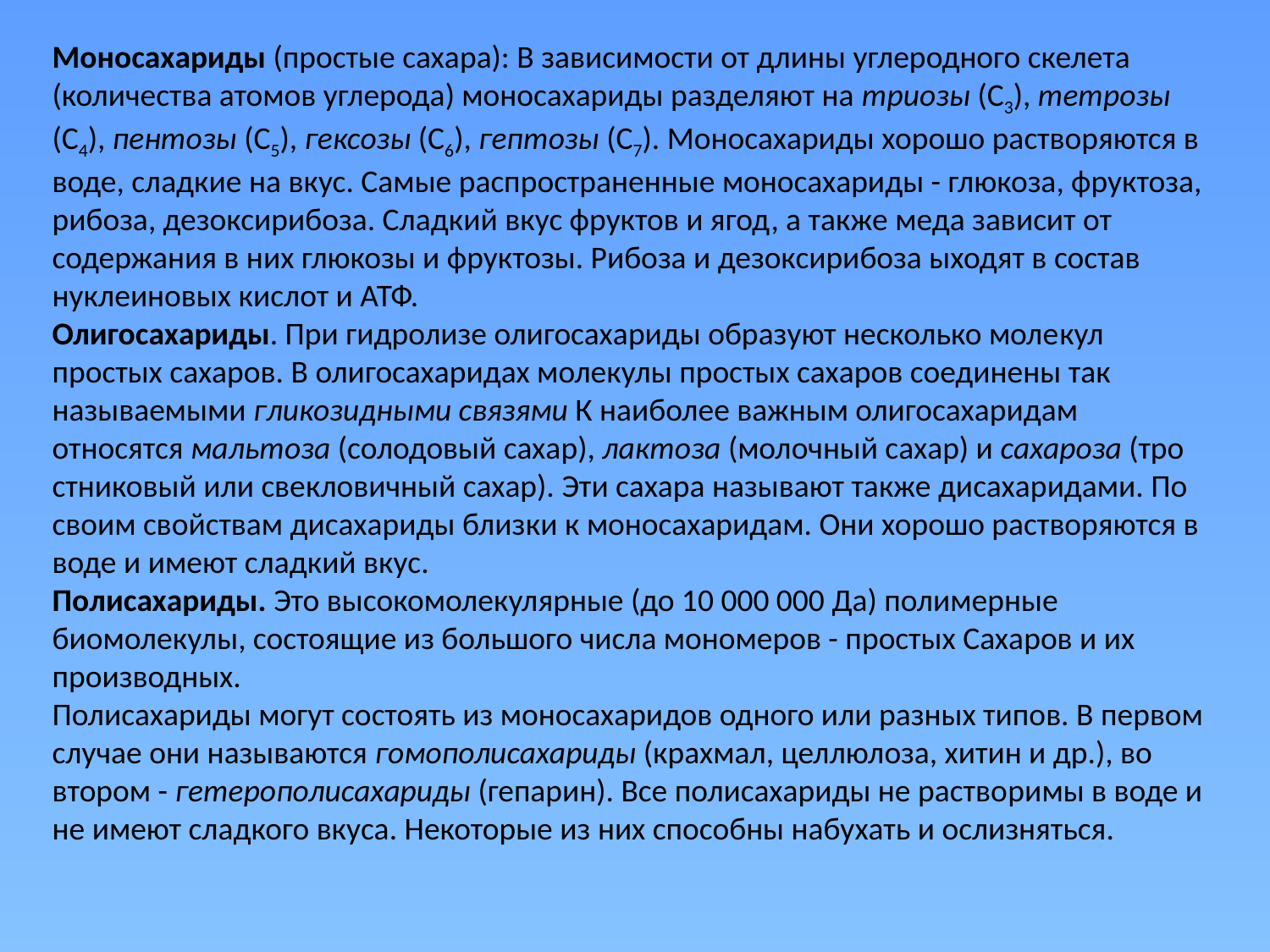

Моносахариды (простые сахара): В зависимости от длины углеродного скелета (количества атомов углерода) моносахариды разделяют на триозы (С3), тетрозы (С4), пентозы (С5), гексозы (С6), гептозы (С7). Моносахариды хорошо растворяются в воде, сладкие на вкус. Самые распространенные моносахариды - глюкоза, фруктоза, рибоза, дезоксирибоза. Сладкий вкус фруктов и ягод, а также меда зависит от содержания в них глюкозы и фруктозы. Рибоза и дезоксирибоза ыходят в состав нуклеиновых кислот и АТФ.
Олигосахариды. При гидролизе олигосахариды образуют несколько моле­кул простых сахаров. В олигосахаридах молекулы простых сахаров соединены так называемыми гликозидными связями К наиболее важным олигосахаридам относятся мальтоза (солодовый сахар), лактоза (молочный сахар) и сахароза (тро­стниковый или свекловичный сахар). Эти сахара называют также дисахаридами. По своим свойствам дисахариды близ­ки к моносахаридам. Они хорошо растворяются в воде и име­ют сладкий вкус.
Полисахариды. Это высокомолекулярные (до 10 000 000 Да) полимерные биомолекулы, состоящие из большого числа мономеров - простых Сахаров и их производных.
Полисахариды могут состоять из моносахаридов одного или разных типов. В первом случае они называются гомополисахариды (крахмал, целлюлоза, хитин и др.), во втором - гетерополисахариды (гепарин). Все полисахариды не раство­римы в воде и не имеют сладкого вкуса. Некоторые из них способны набухать и ослизняться.